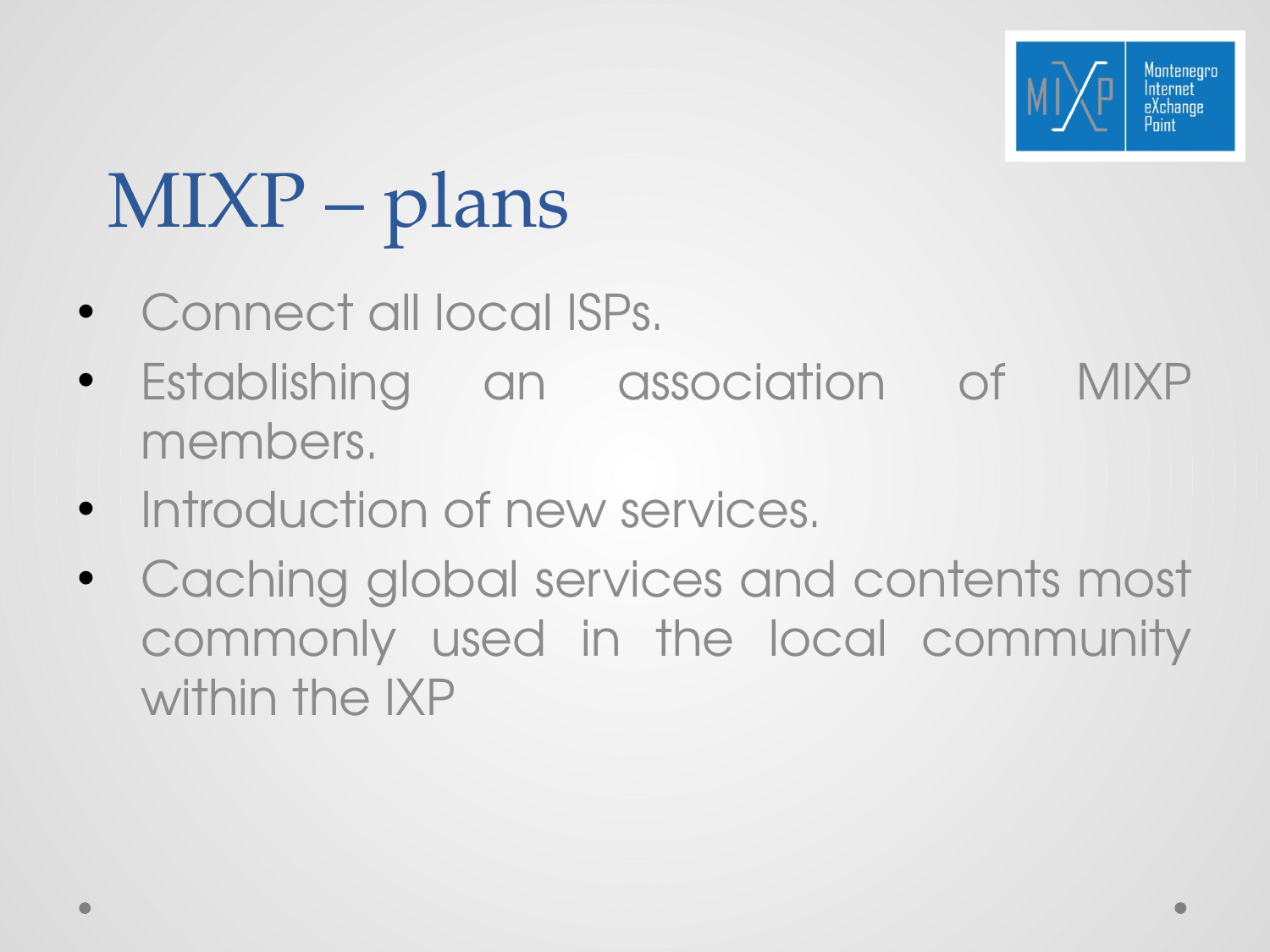

# MIXP – plans
Connect all local ISPs.
Establishing an association of MIXP members.
Introduction of new services.
Caching global services and contents most commonly used in the local community within the IXP